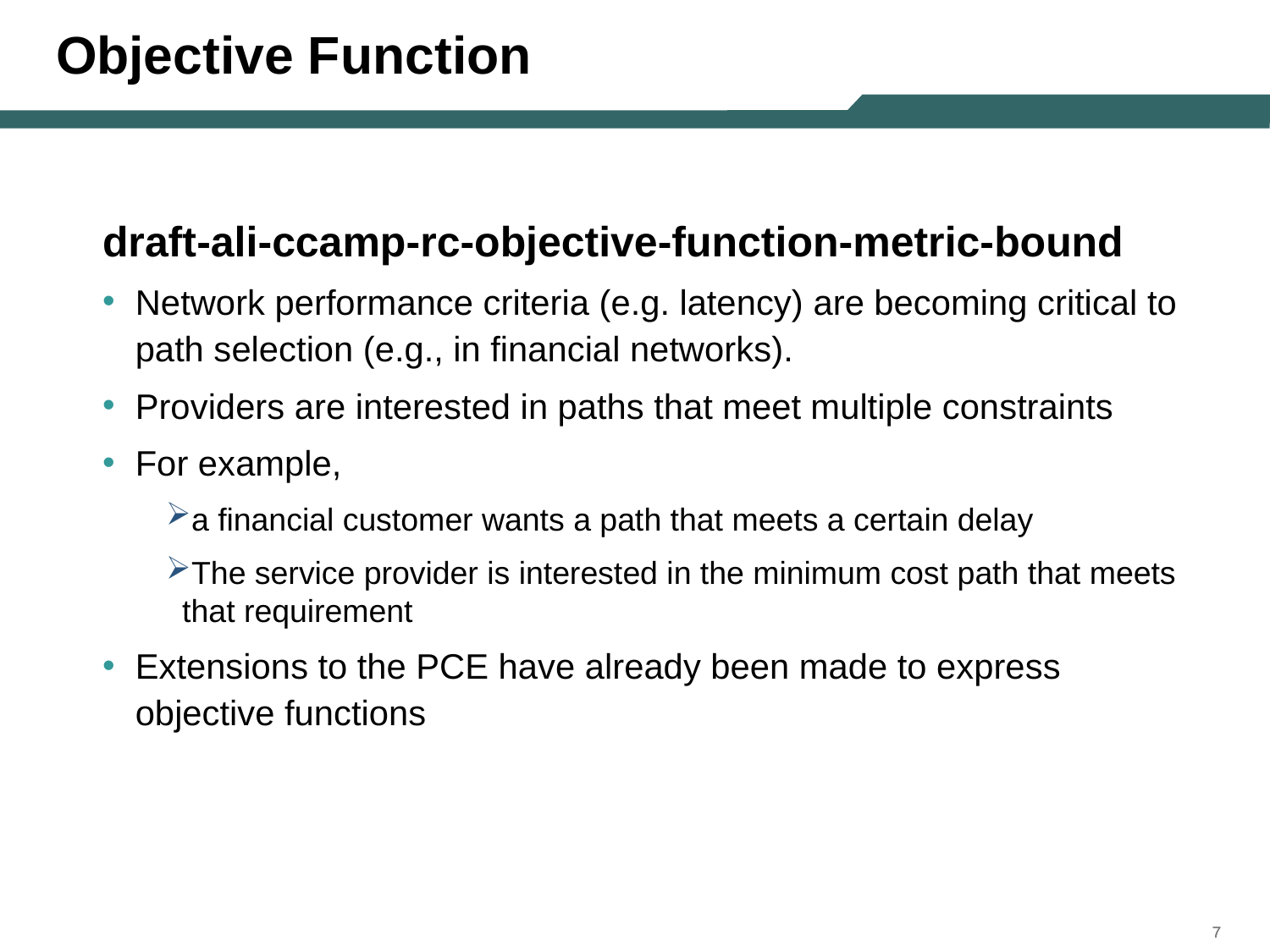

# Objective Function
draft-ali-ccamp-rc-objective-function-metric-bound
Network performance criteria (e.g. latency) are becoming critical to path selection (e.g., in financial networks).
Providers are interested in paths that meet multiple constraints
For example,
a financial customer wants a path that meets a certain delay
The service provider is interested in the minimum cost path that meets that requirement
Extensions to the PCE have already been made to express objective functions